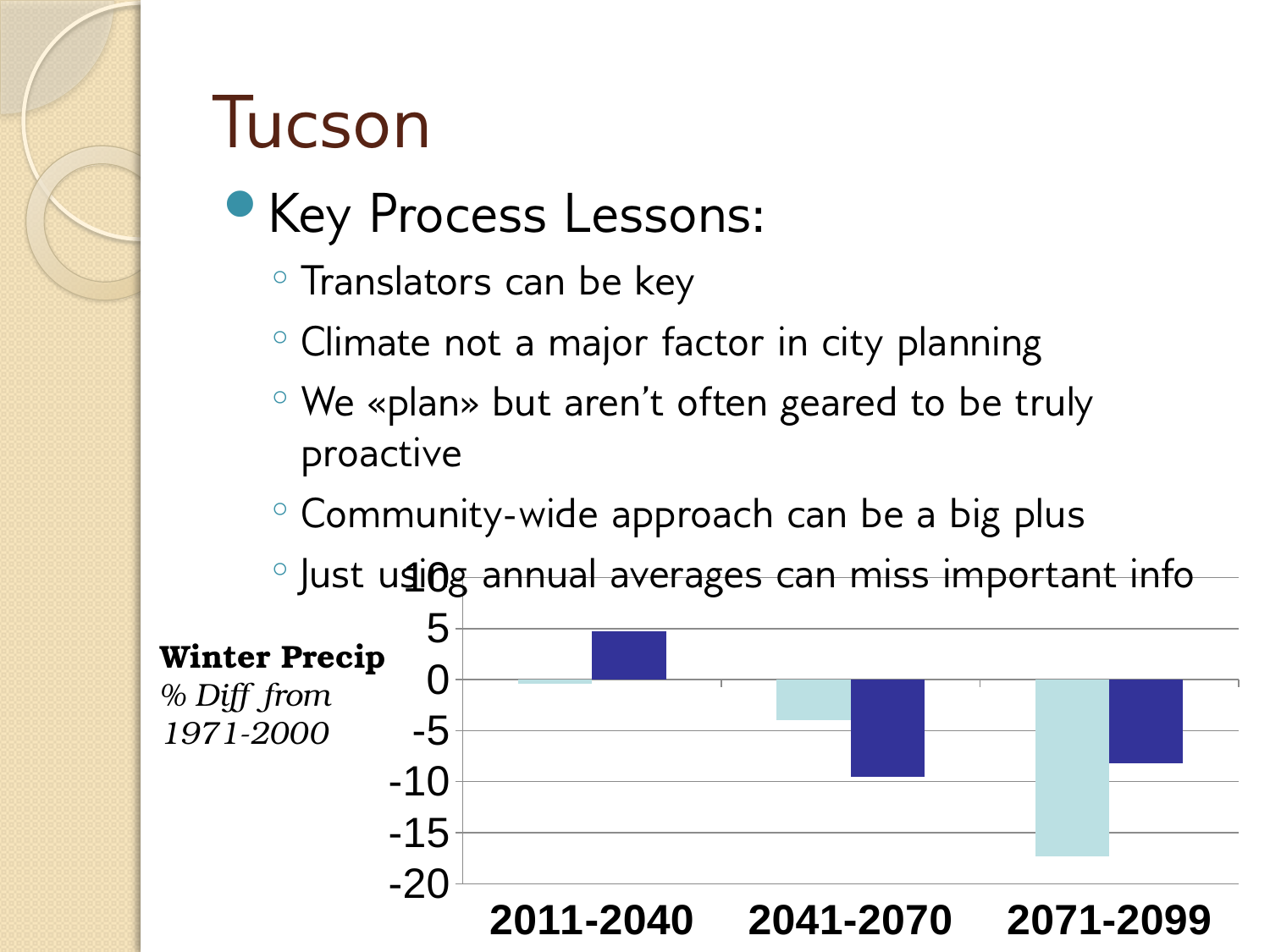

# Tucson
Key Process Lessons:
Translators can be key
Climate not a major factor in city planning
We «plan» but aren’t often geared to be truly proactive
Community-wide approach can be a big plus
Just using annual averages can miss important info

### Chart

| Category | A2 High | B1 Low |
|---|---|---|
| 2011-2040 | -0.4 | 4.7 |
| 2041-2070 | -4.0 | -9.5 |
| 2071-2099 | -17.3 | -8.200000000000001 |
Winter Precip % Diff from 1971-2000